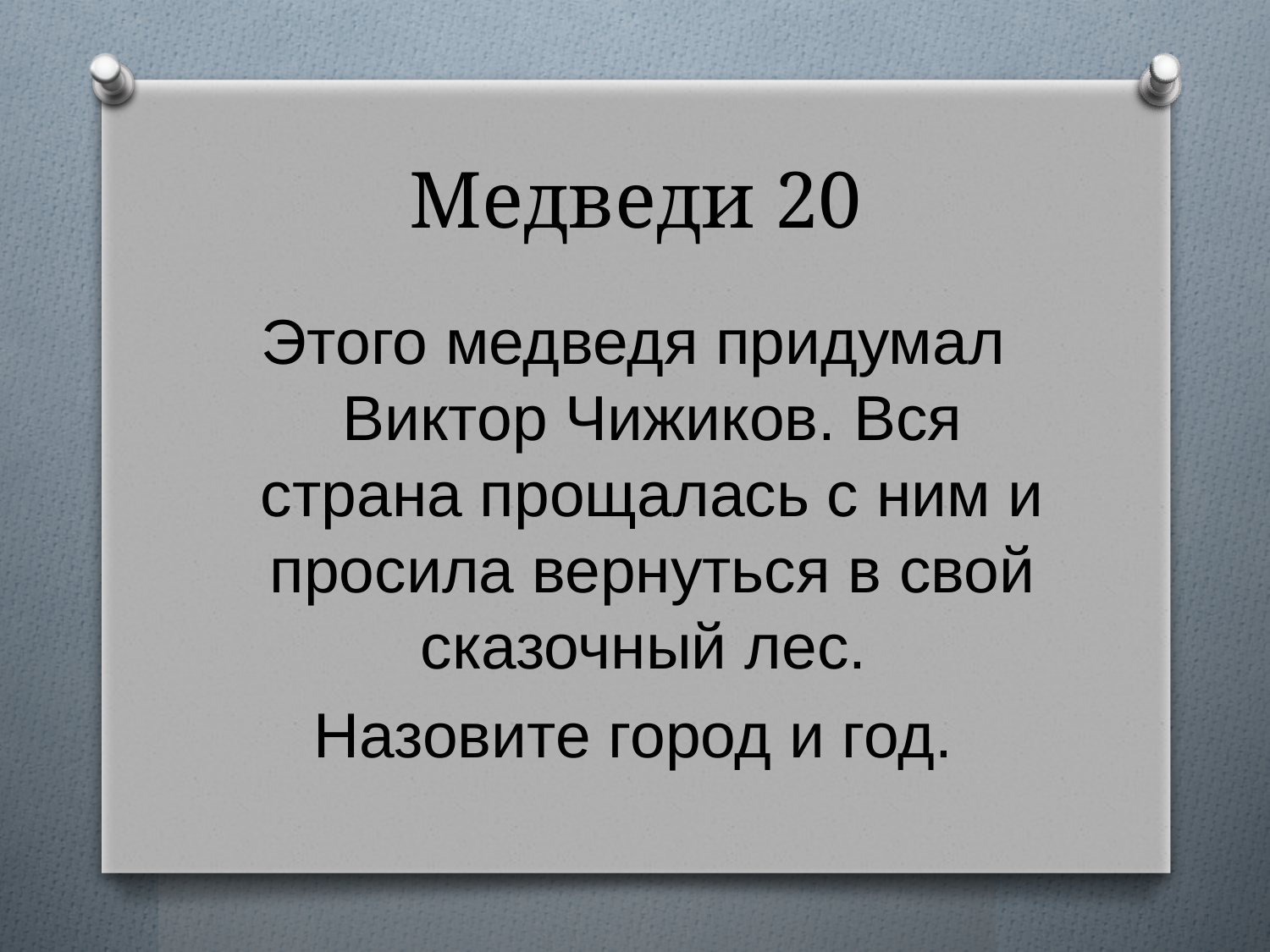

# Медведи 20
Этого медведя придумал Виктор Чижиков. Вся страна прощалась с ним и просила вернуться в свой сказочный лес.
Назовите город и год.